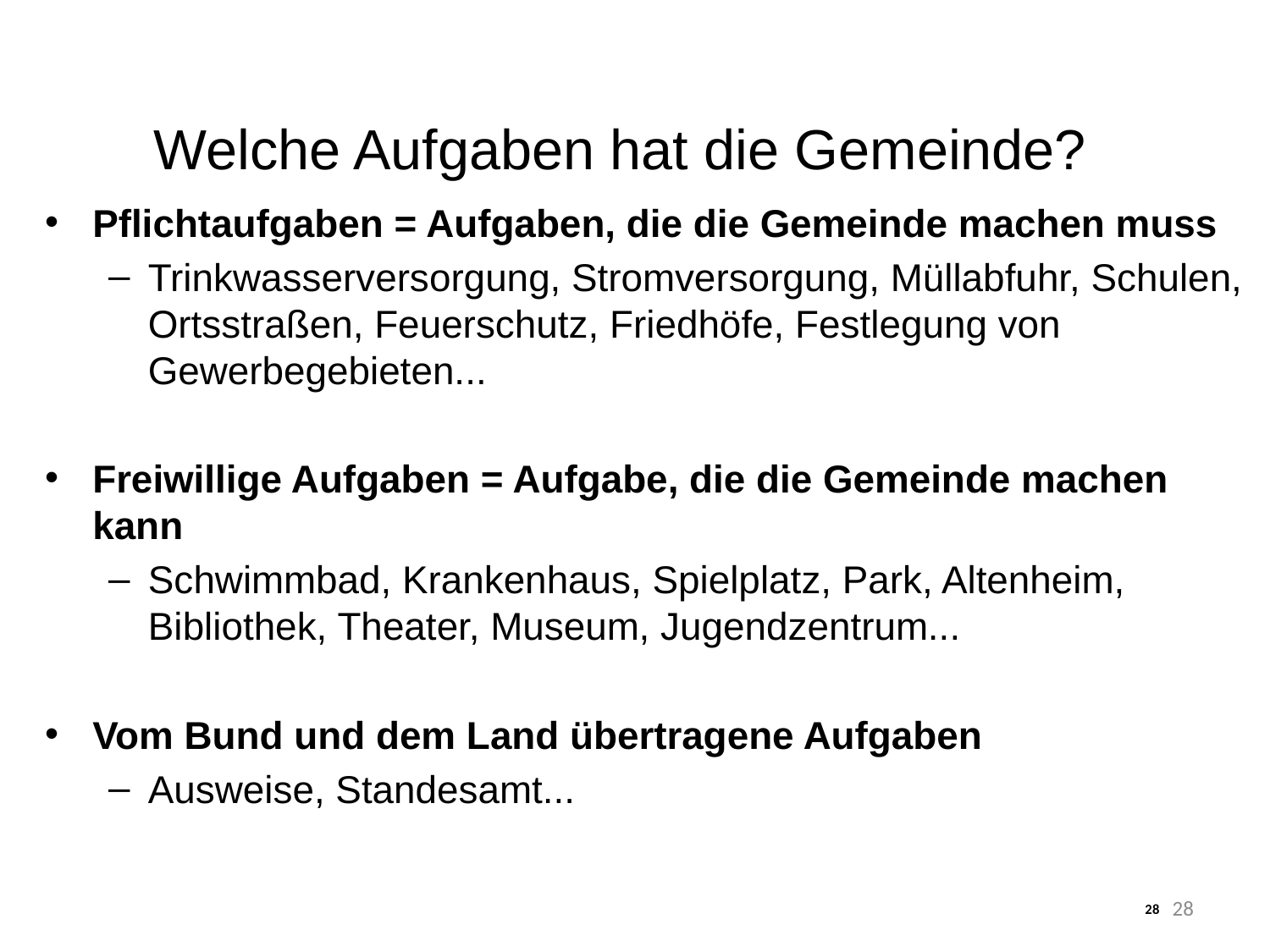

Welche Aufgaben hat die Gemeinde?
Pflichtaufgaben = Aufgaben, die die Gemeinde machen muss
Trinkwasserversorgung, Stromversorgung, Müllabfuhr, Schulen, Ortsstraßen, Feuerschutz, Friedhöfe, Festlegung von Gewerbegebieten...

Freiwillige Aufgaben = Aufgabe, die die Gemeinde machen kann
Schwimmbad, Krankenhaus, Spielplatz, Park, Altenheim, Bibliothek, Theater, Museum, Jugendzentrum...

Vom Bund und dem Land übertragene Aufgaben
Ausweise, Standesamt...
28
28